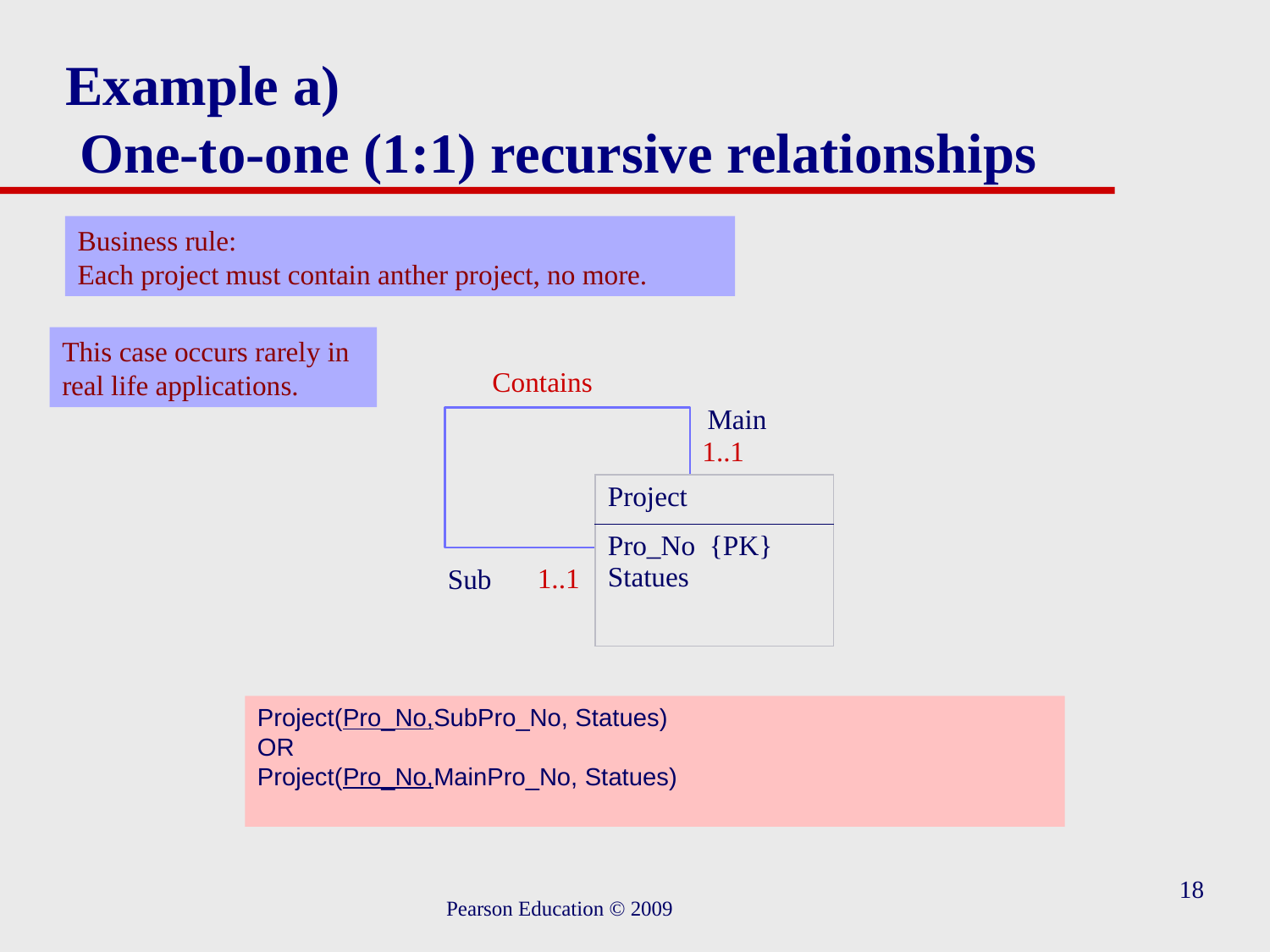

# Example a) One-to-one (1:1) recursive relationships
Business rule:
Each project must contain anther project, no more.
This case occurs rarely in real life applications.
Contains
Main

1..1
| Project |
| --- |
| Pro\_No {PK} Statues |
Sub
1..1
Project(Pro_No,SubPro_No, Statues)
OR
Project(Pro_No,MainPro_No, Statues)

18
Pearson Education © 2009